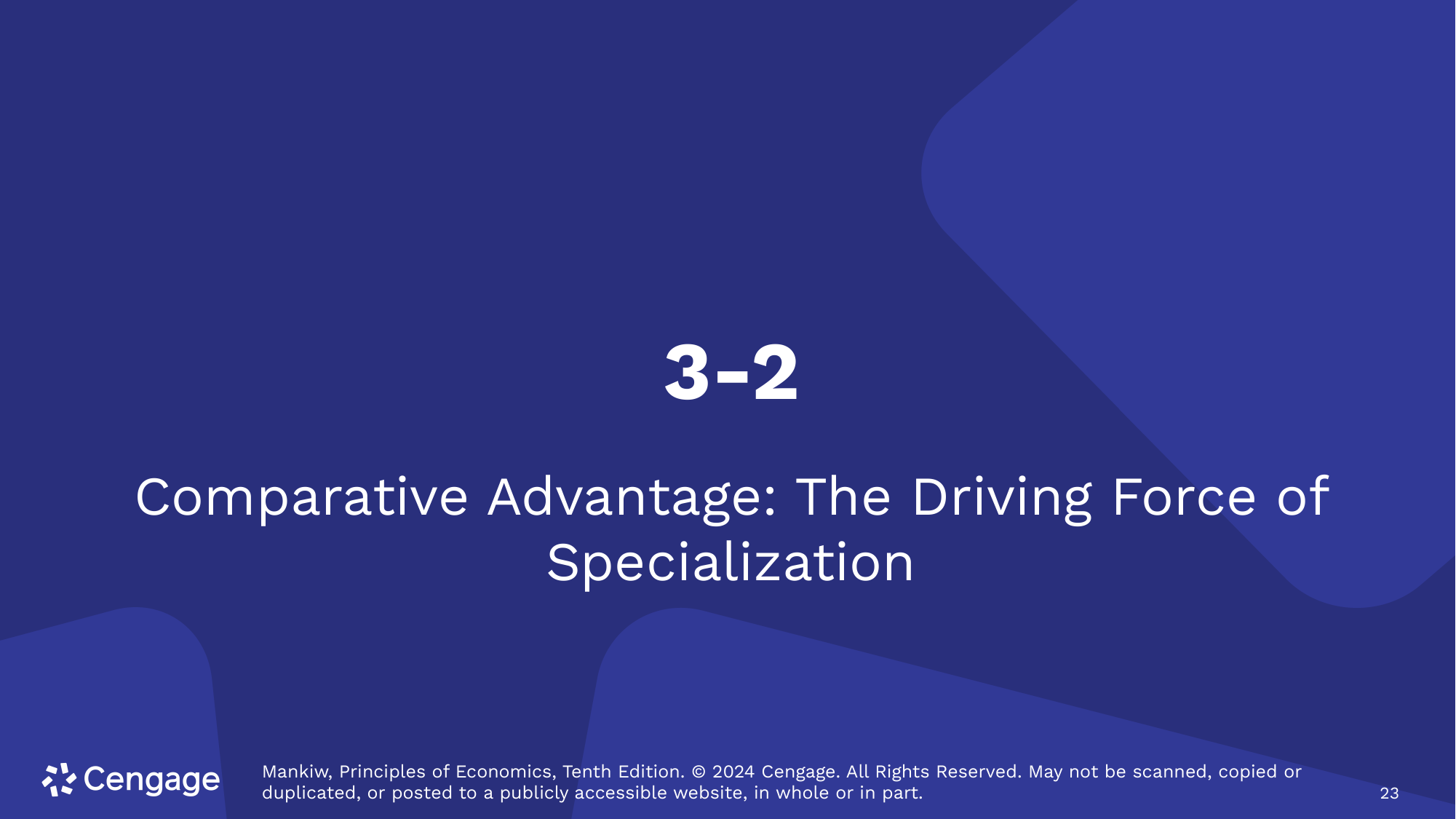

# 3-2
Comparative Advantage: The Driving Force of Specialization